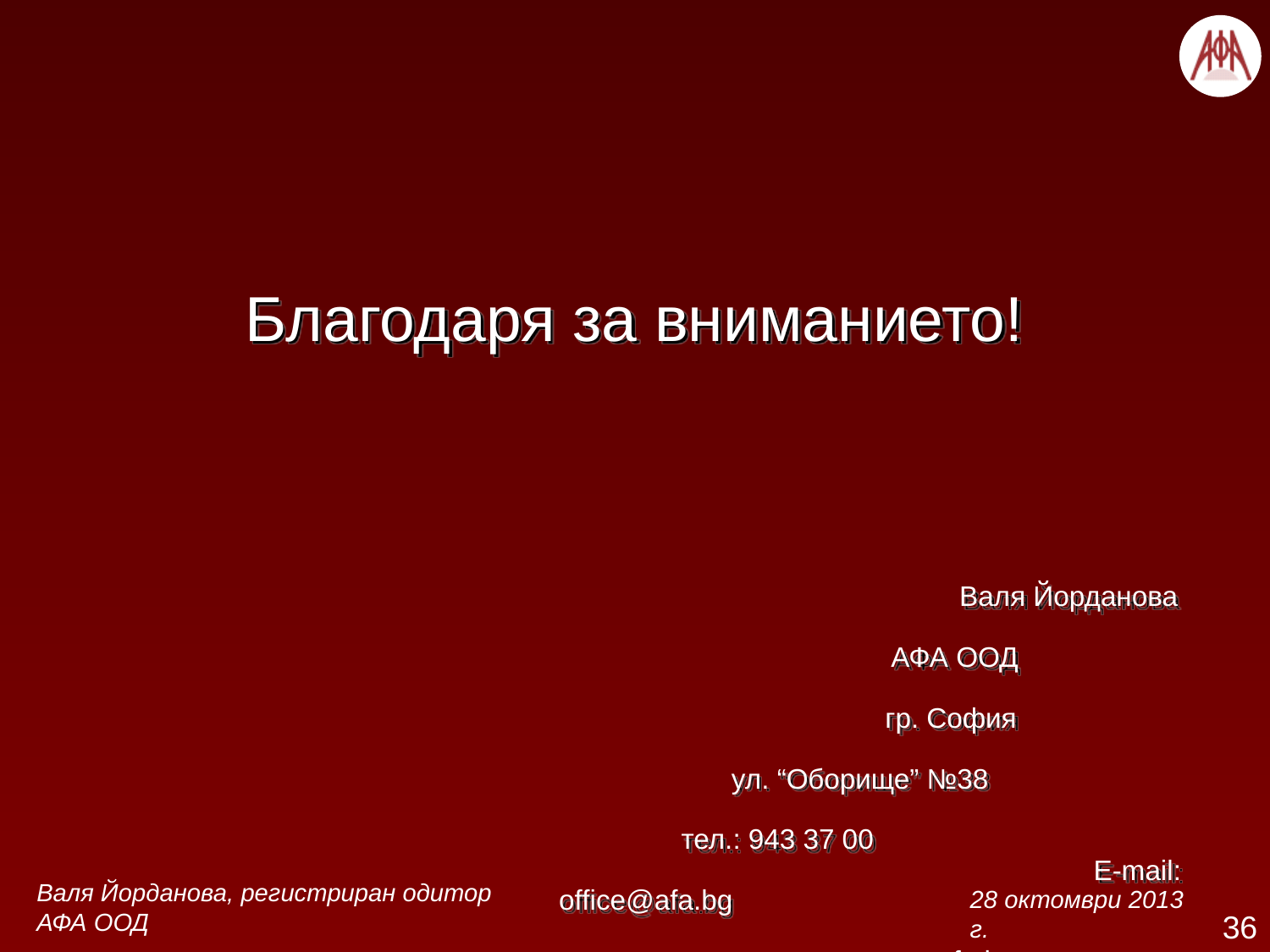

Благодаря за вниманието!

                                                                                                               Валя Йорданова
												             АФА ООД
												            гр. София
											     ул. “Оборище” №38
												    тел.: 943 37 00 										           E-mail: office@afa.bg
												          www.afa.bg